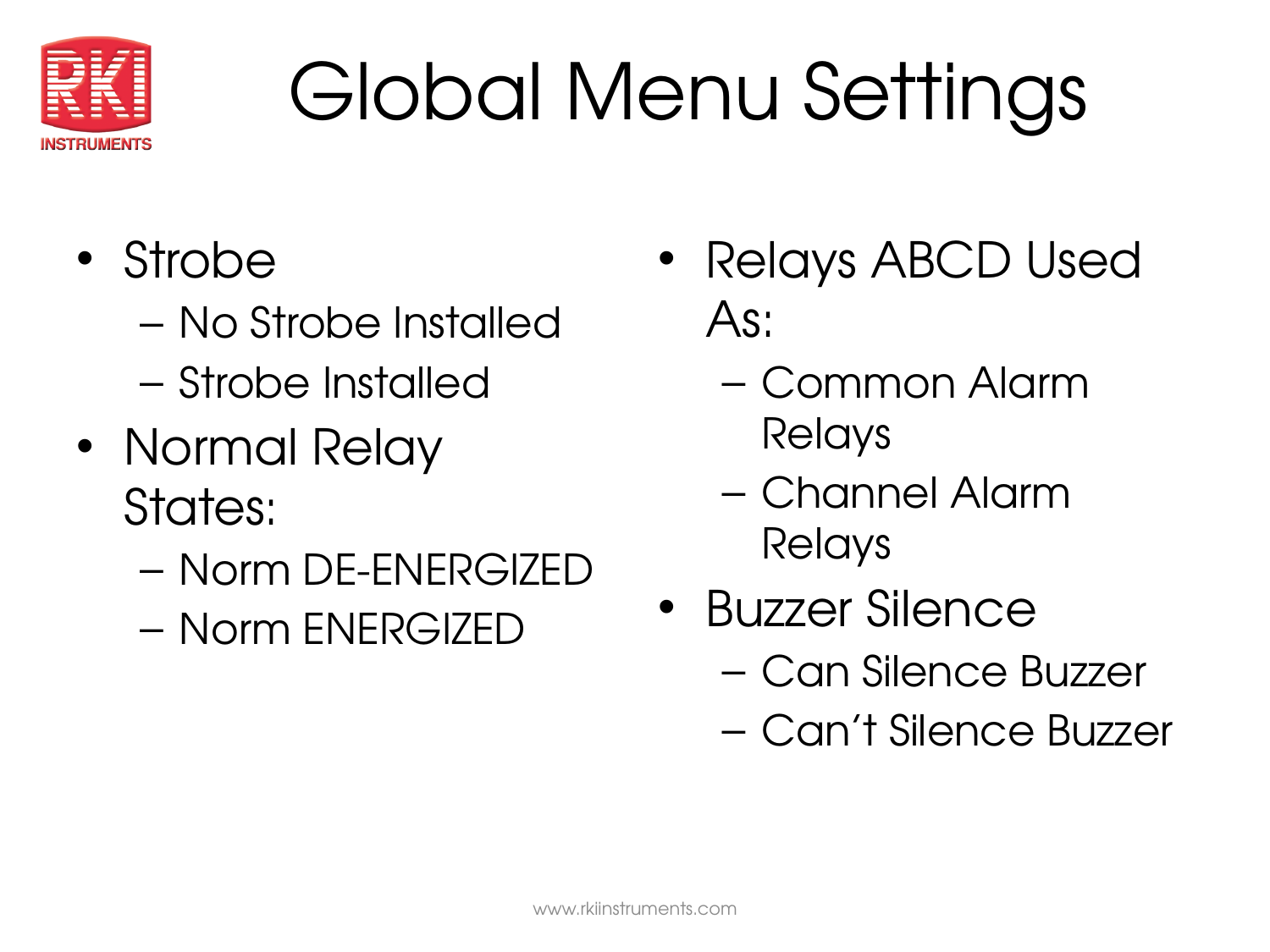

# Global Menu Settings
Strobe
No Strobe Installed
Strobe Installed
Normal Relay States:
Norm DE-ENERGIZED
Norm ENERGIZED

Relays ABCD Used As:
Common Alarm Relays
Channel Alarm Relays
Buzzer Silence
Can Silence Buzzer
Can’t Silence Buzzer

www.rkiinstruments.com